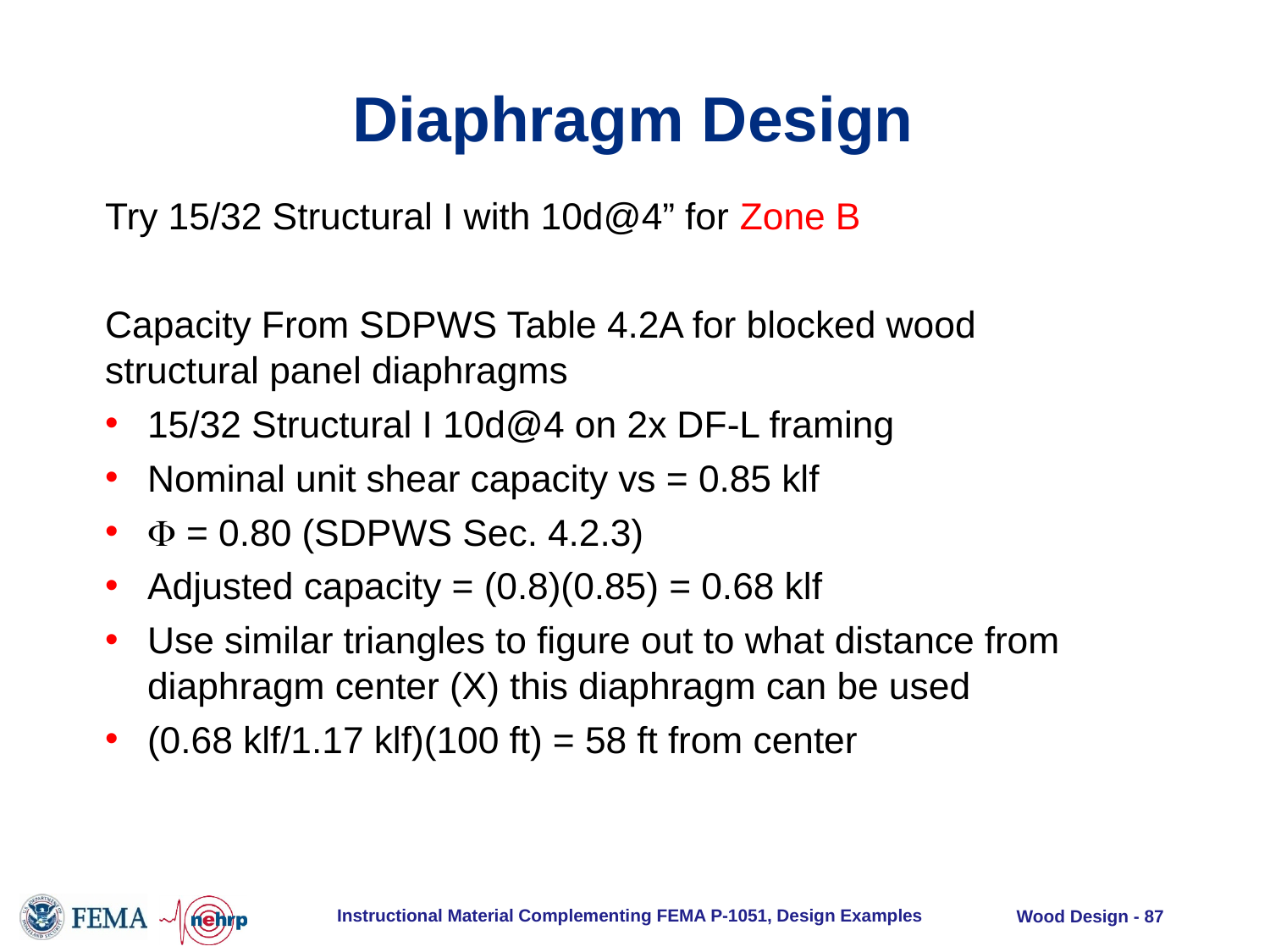

# Diaphragm Design
Try 15/32 Structural I with 10d@4” for Zone B

Capacity From SDPWS Table 4.2A for blocked wood structural panel diaphragms
15/32 Structural I 10d@4 on 2x DF-L framing
Nominal unit shear capacity vs = 0.85 klf
Φ = 0.80 (SDPWS Sec. 4.2.3)
Adjusted capacity = (0.8)(0.85) = 0.68 klf
Use similar triangles to figure out to what distance from diaphragm center (X) this diaphragm can be used
(0.68 klf/1.17 klf)(100 ft) = 58 ft from center